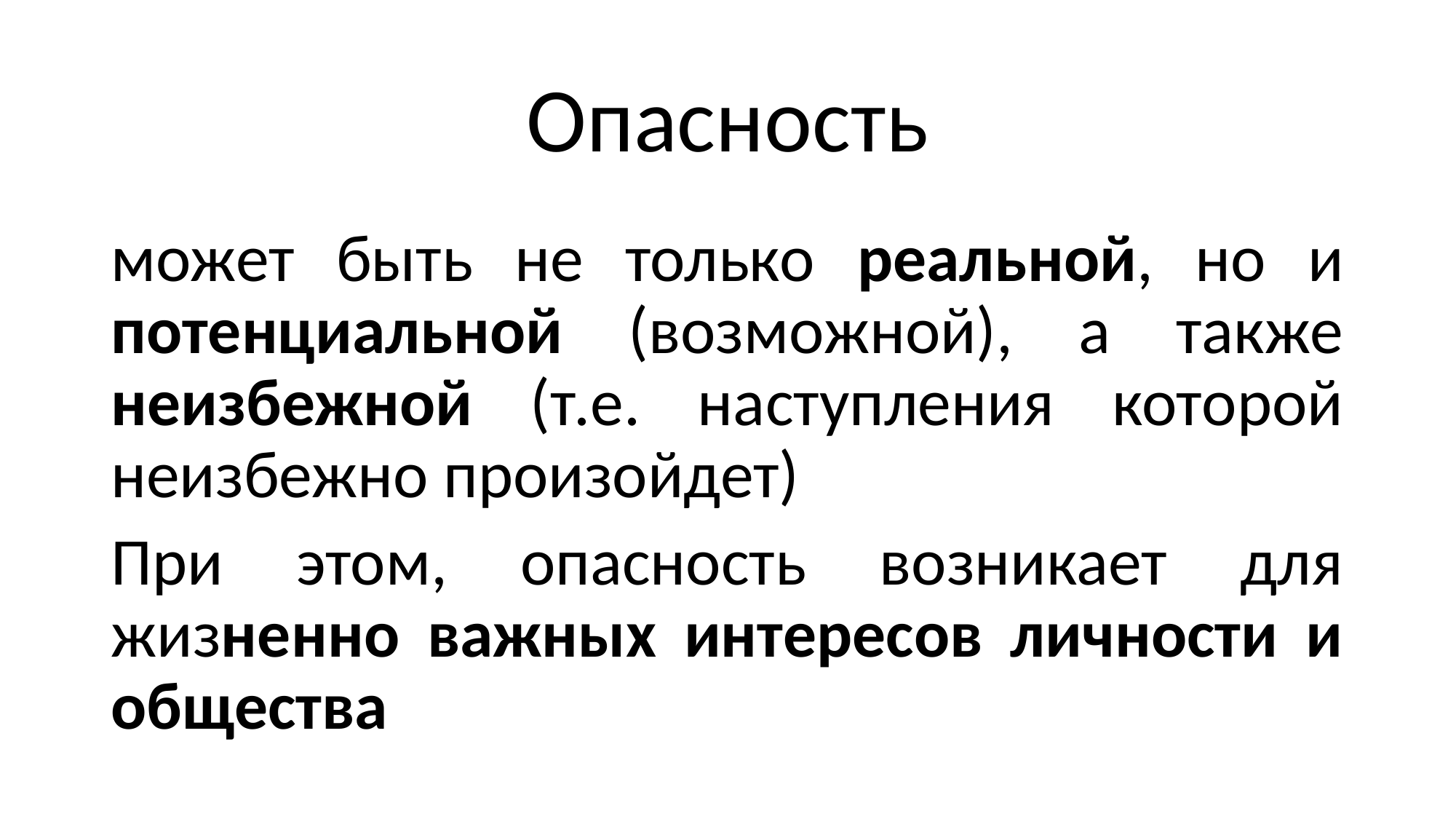

# Опасность
может быть не только реальной, но и потенциальной (возможной), а также неизбежной (т.е. наступления которой неизбежно произойдет)
При этом, опасность возникает для жизненно важных интересов личности и общества